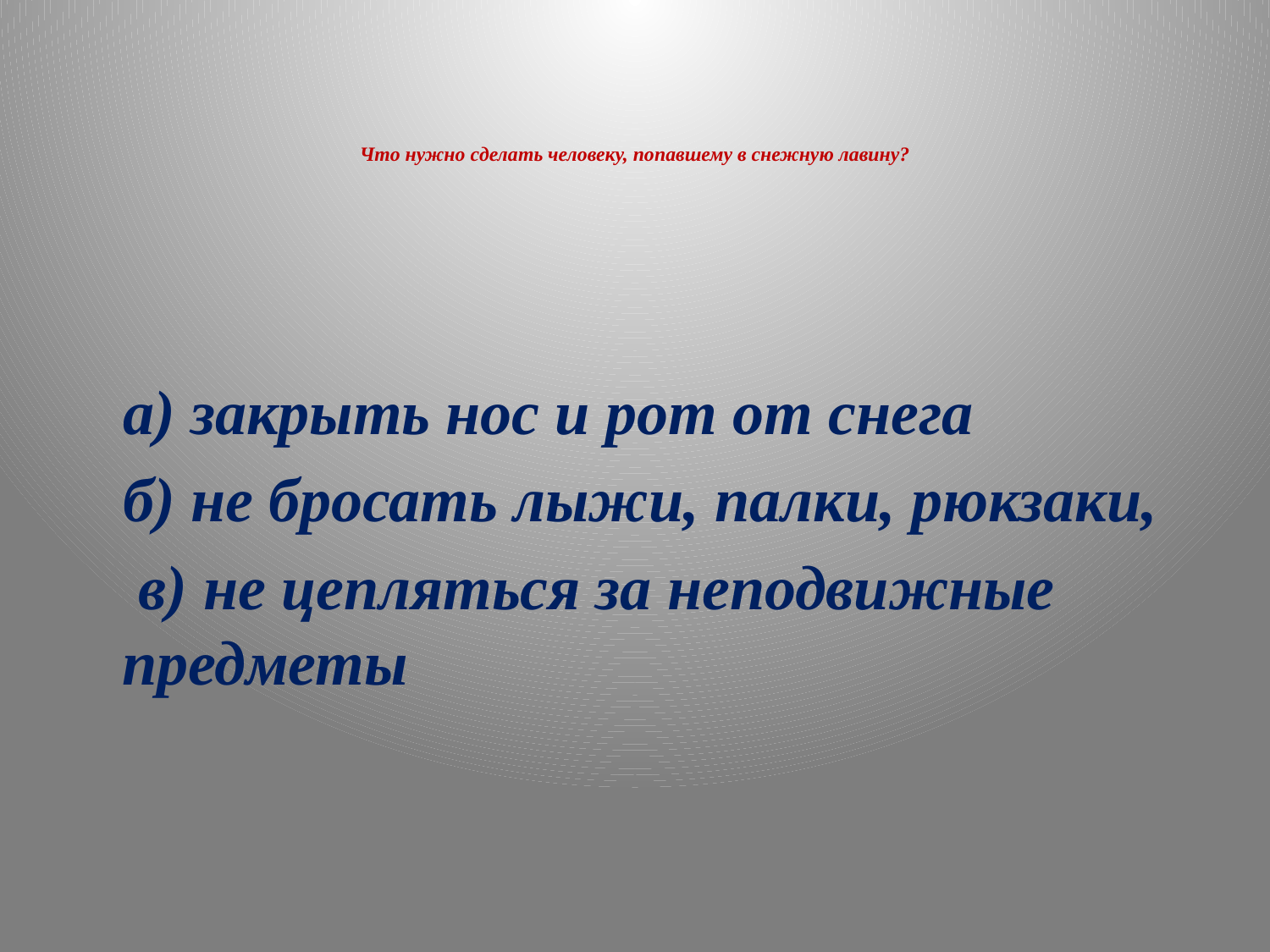

# Что нужно сделать человеку, попавшему в снежную лавину?

   а) закрыть нос и рот от снега
   б) не бросать лыжи, палки, рюкзаки,
    в) не цепляться за неподвижные предметы